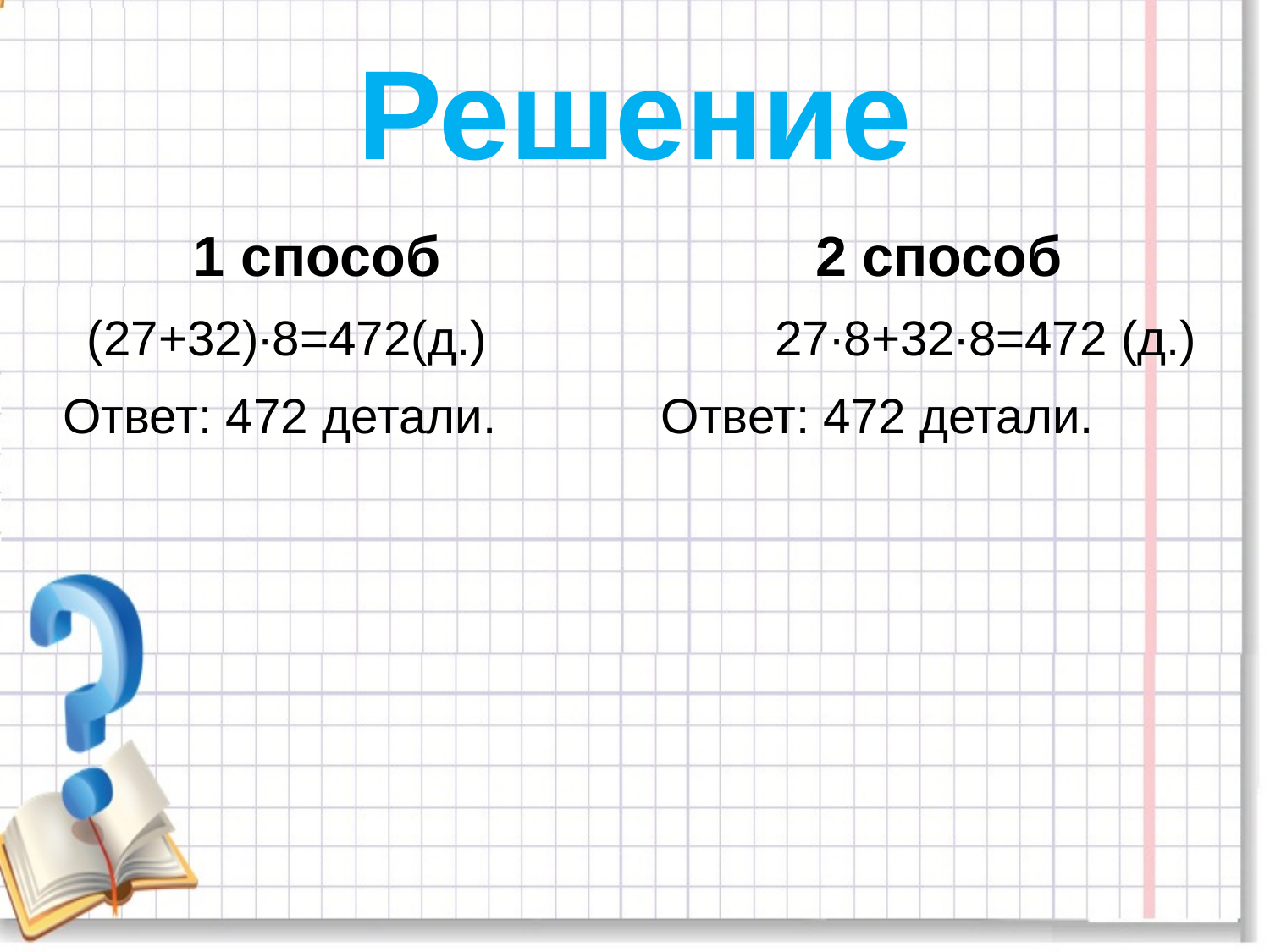

# Решение

           1 способ                        2 способ
  (27+32)∙8=472(д.)                     27∙8+32∙8=472 (д.)
Ответ: 472 детали.            Ответ: 472 детали.